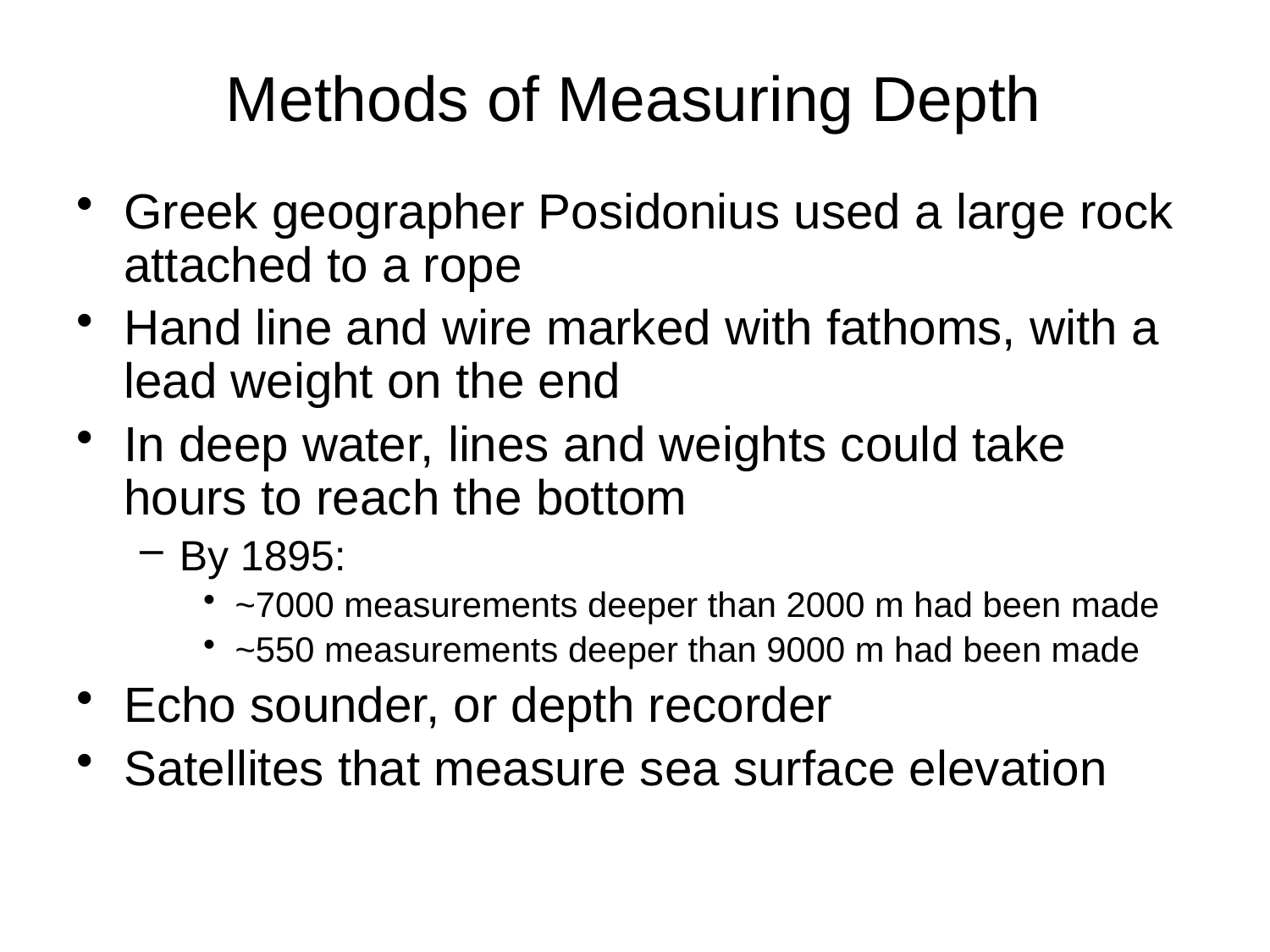

# Methods of Measuring Depth
Greek geographer Posidonius used a large rock attached to a rope
Hand line and wire marked with fathoms, with a lead weight on the end
In deep water, lines and weights could take hours to reach the bottom
By 1895:
~7000 measurements deeper than 2000 m had been made
~550 measurements deeper than 9000 m had been made
Echo sounder, or depth recorder
Satellites that measure sea surface elevation